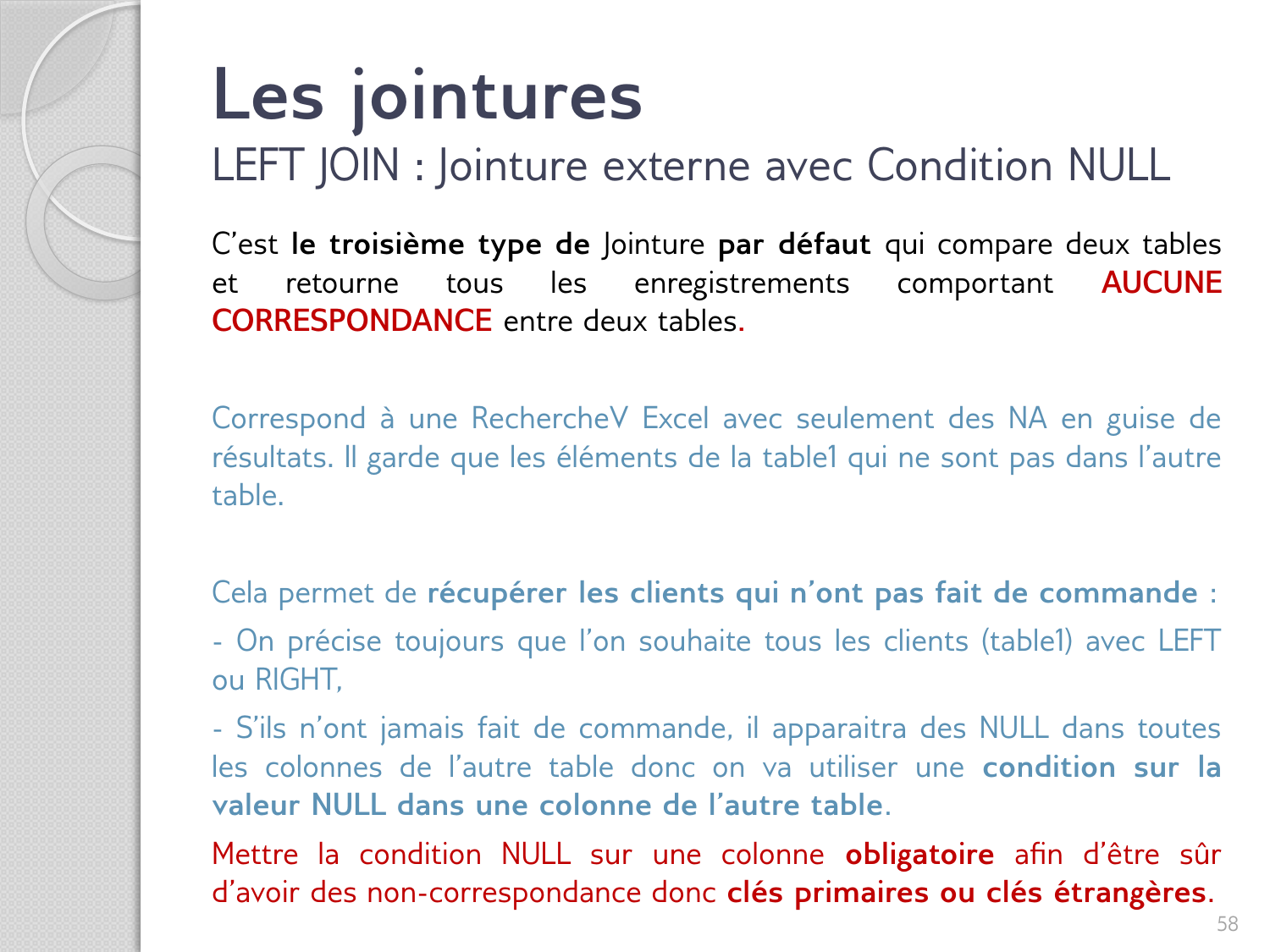

# Les jointures LEFT JOIN : Jointure externe avec Condition NULL
C’est le troisième type de Jointure par défaut qui compare deux tables et retourne tous les enregistrements comportant AUCUNE CORRESPONDANCE entre deux tables.

Correspond à une RechercheV Excel avec seulement des NA en guise de résultats. Il garde que les éléments de la table1 qui ne sont pas dans l’autre table.

Cela permet de récupérer les clients qui n’ont pas fait de commande :
- On précise toujours que l’on souhaite tous les clients (table1) avec LEFT ou RIGHT,
- S’ils n’ont jamais fait de commande, il apparaitra des NULL dans toutes les colonnes de l’autre table donc on va utiliser une condition sur la valeur NULL dans une colonne de l’autre table.
Mettre la condition NULL sur une colonne obligatoire afin d’être sûr d’avoir des non-correspondance donc clés primaires ou clés étrangères.

58